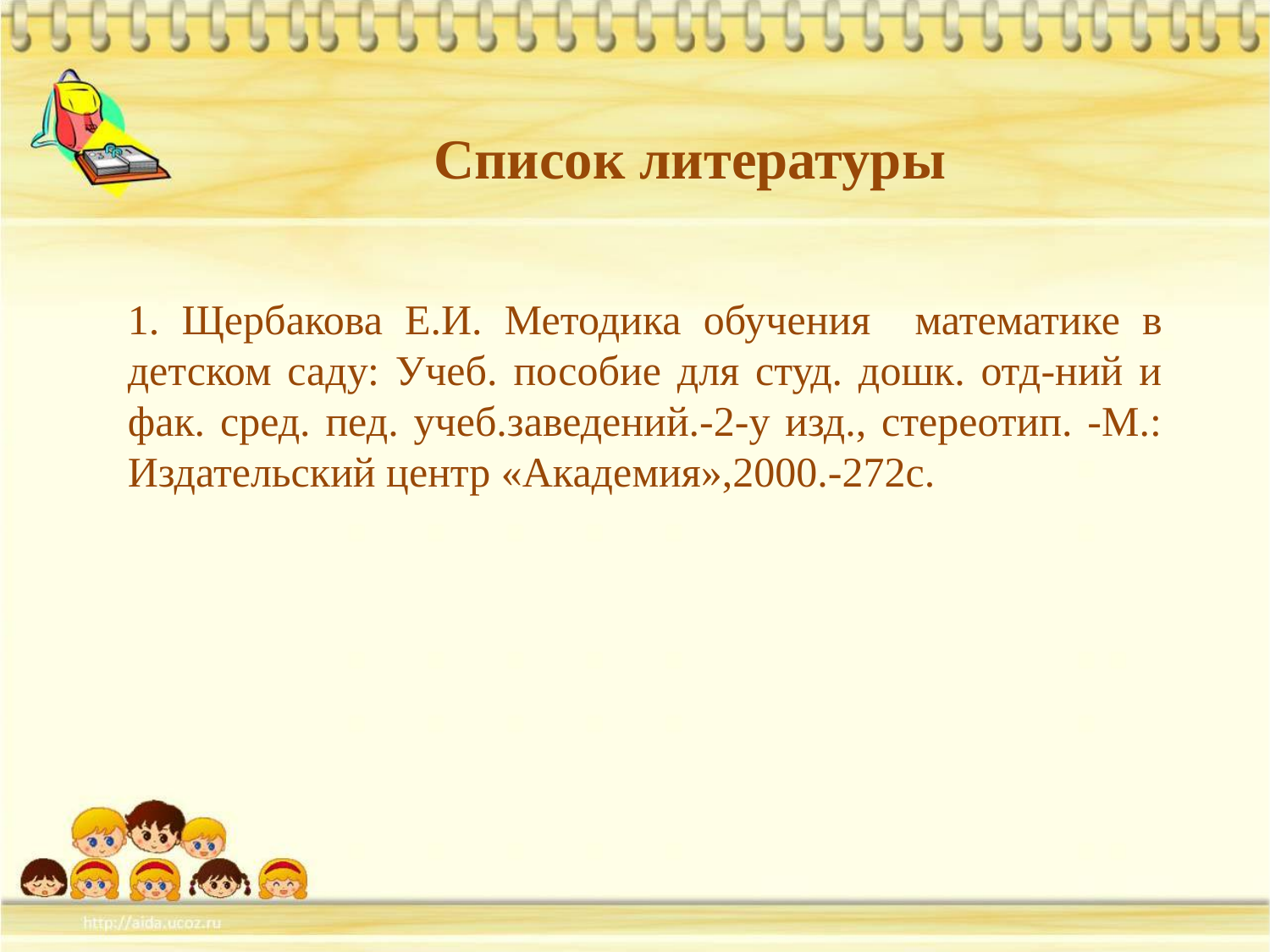

# Список литературы
1. Щербакова Е.И. Методика обучения  математике в детском саду: Учеб. пособие для студ. дошк. отд-ний и фак. сред. пед. учеб.заведений.-2-у изд., стереотип. -М.: Издательский центр «Академия»,2000.-272с.